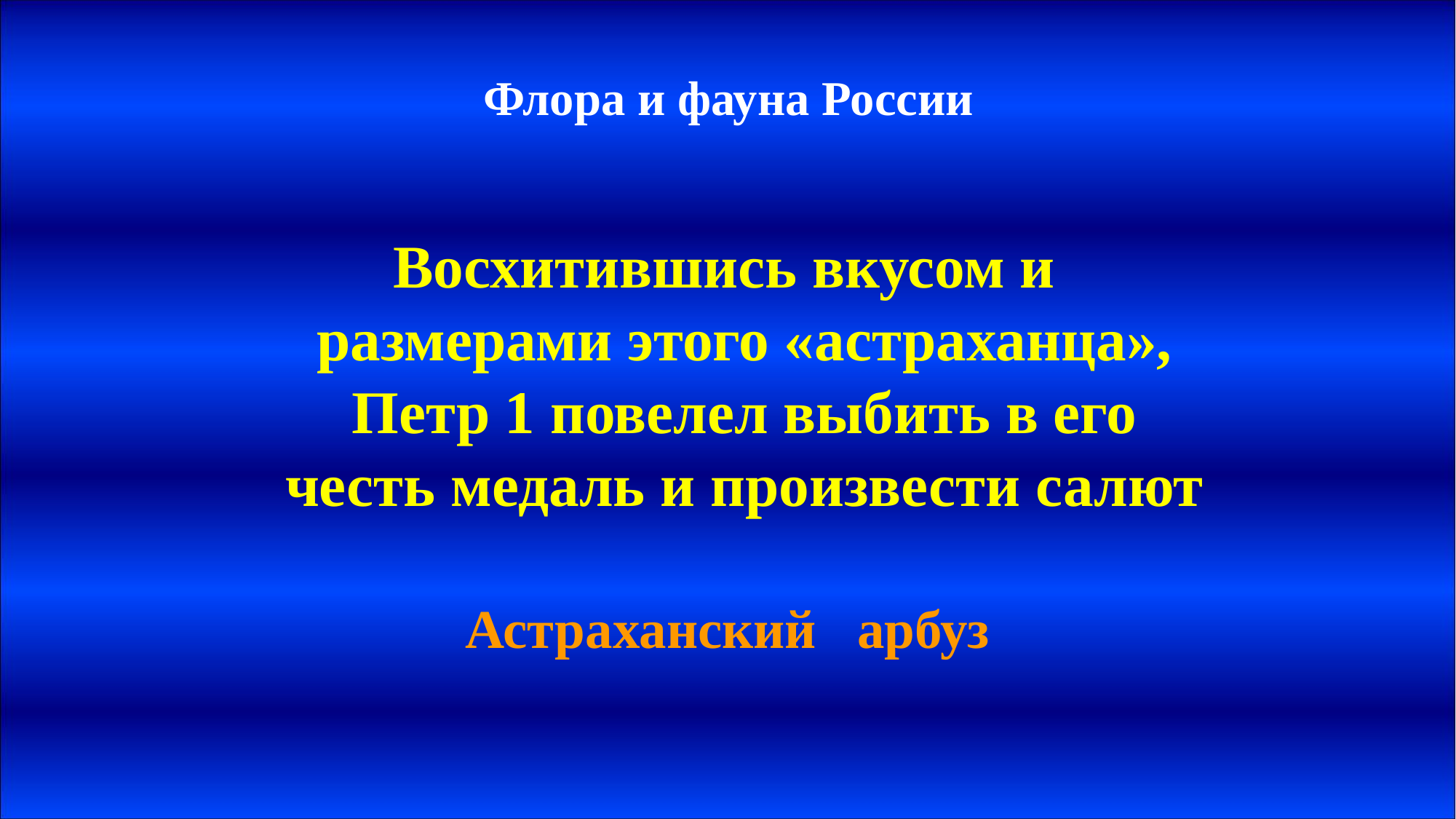

# Флора и фауна России
Восхитившись вкусом и размерами этого «астраханца», Петр 1 повелел выбить в его честь медаль и произвести салют
Астраханский   арбуз